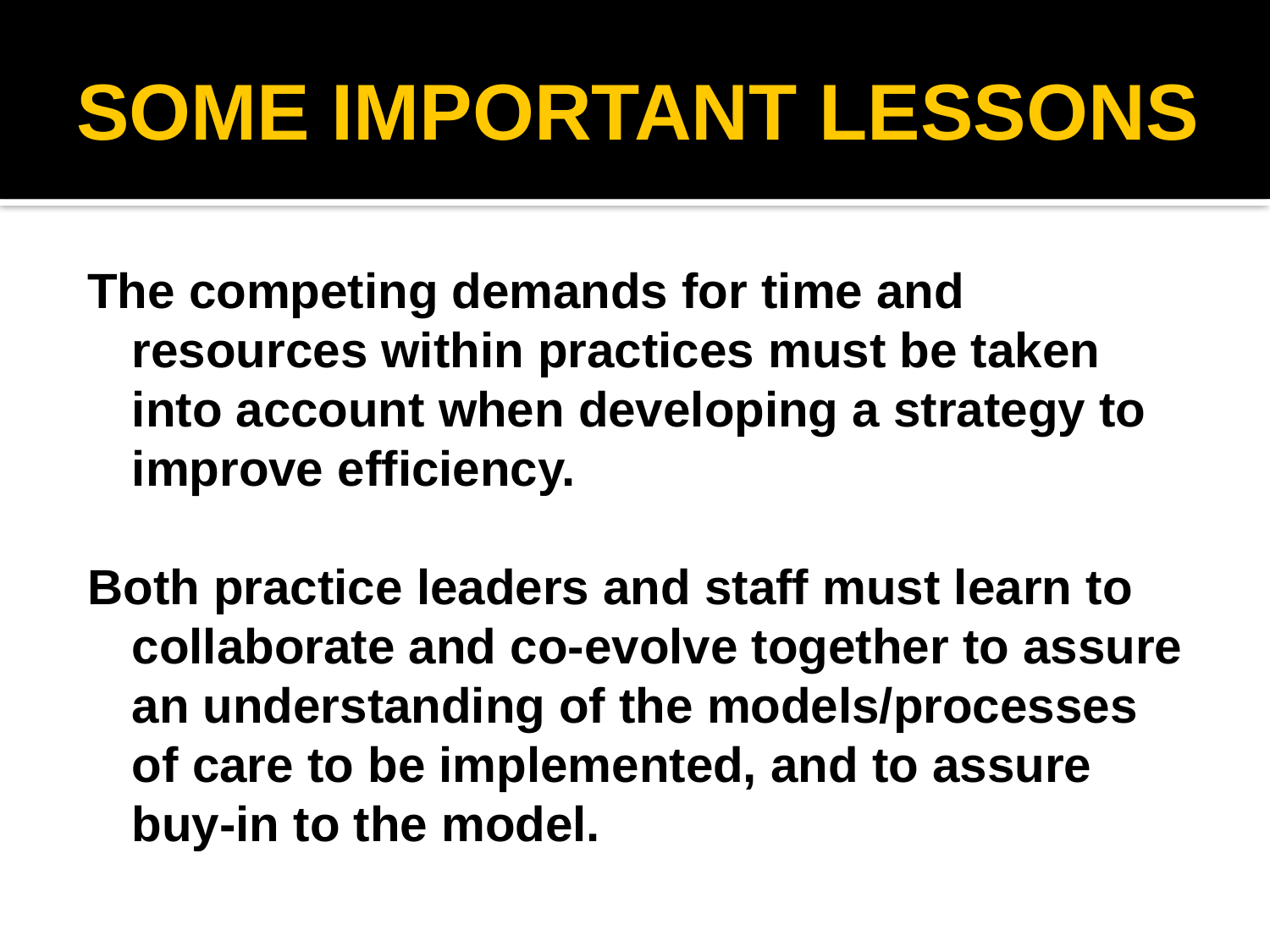

# SOME IMPORTANT LESSONS
The competing demands for time and resources within practices must be taken into account when developing a strategy to improve efficiency.

Both practice leaders and staff must learn to collaborate and co-evolve together to assure an understanding of the models/processes of care to be implemented, and to assure buy-in to the model.